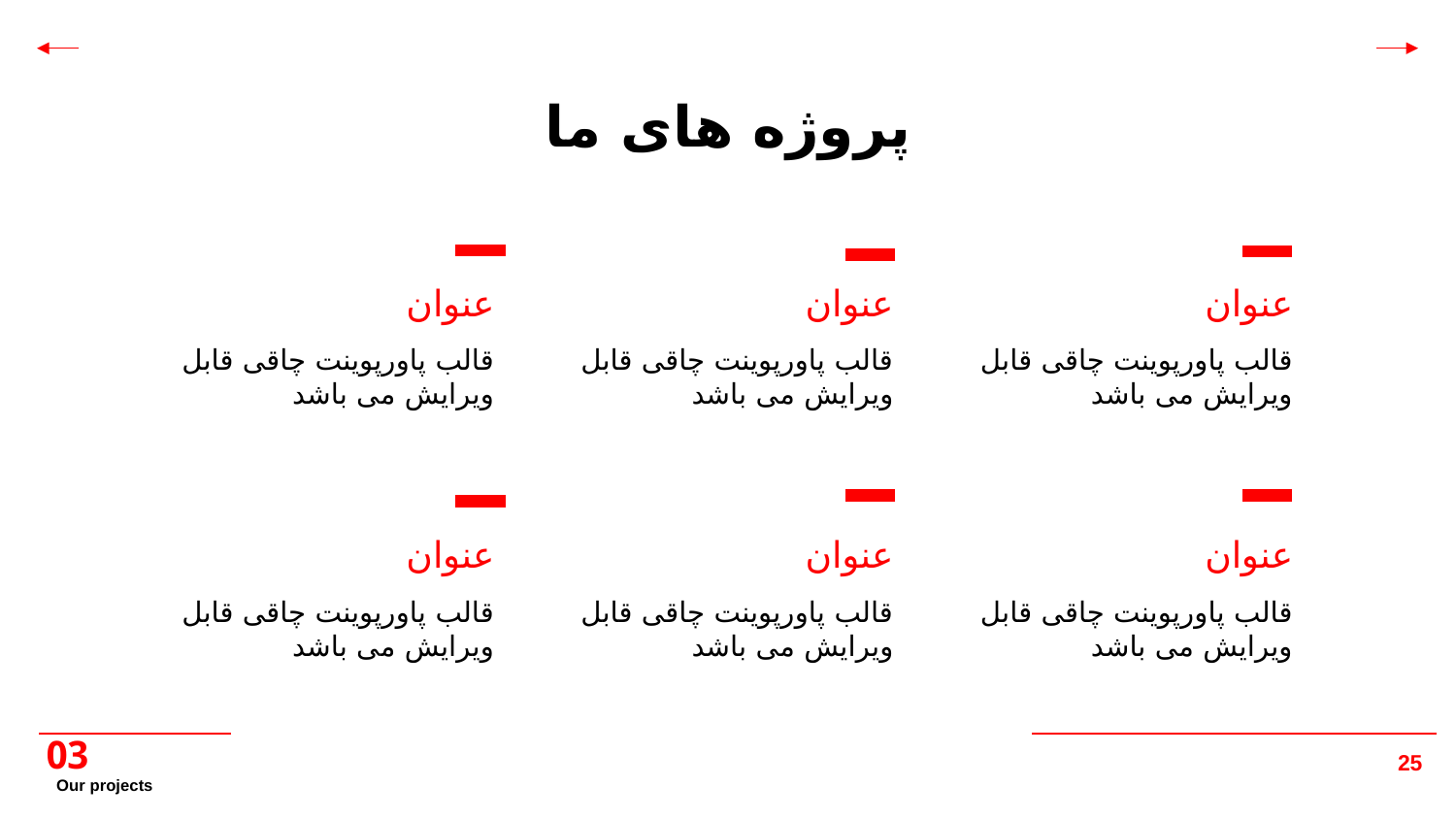

پروژه های ما
عنوان
عنوان

عنوان
قالب پاورپوینت چاقی قابل ویرایش می باشد
قالب پاورپوینت چاقی قابل ویرایش می باشد
قالب پاورپوینت چاقی قابل ویرایش می باشد
عنوان

عنوان

عنوان

قالب پاورپوینت چاقی قابل ویرایش می باشد
قالب پاورپوینت چاقی قابل ویرایش می باشد
قالب پاورپوینت چاقی قابل ویرایش می باشد
03
# Our projects